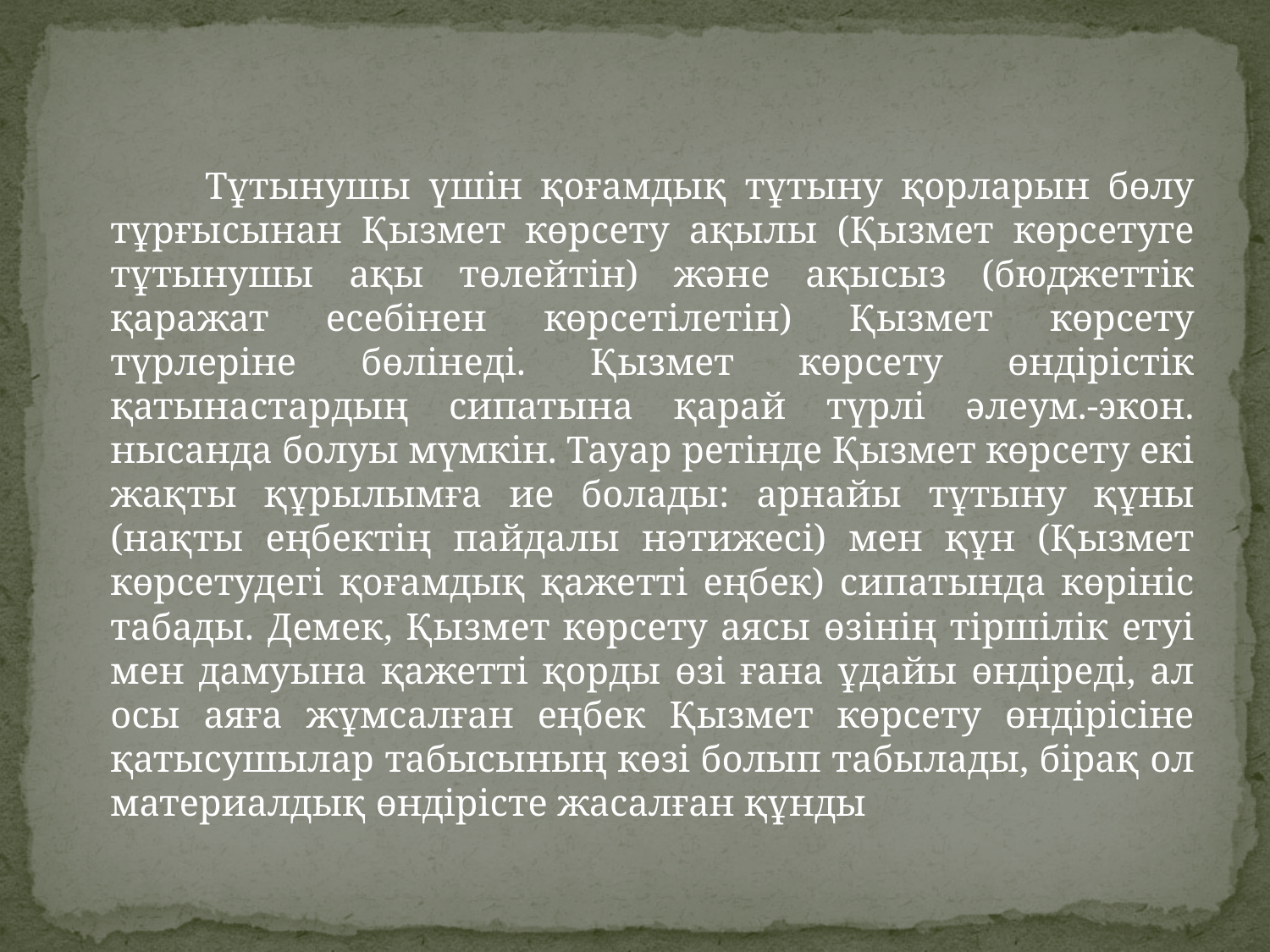

Тұтынушы үшін қоғамдық тұтыну қорларын бөлу тұрғысынан Қызмет көрсету ақылы (Қызмет көрсетуге тұтынушы ақы төлейтін) және ақысыз (бюджеттік қаражат есебінен көрсетілетін) Қызмет көрсету түрлеріне бөлінеді. Қызмет көрсету өндірістік қатынастардың сипатына қарай түрлі әлеум.-экон. нысанда болуы мүмкін. Тауар ретінде Қызмет көрсету екі жақты құрылымға ие болады: арнайы тұтыну құны (нақты еңбектің пайдалы нәтижесі) мен құн (Қызмет көрсетудегі қоғамдық қажетті еңбек) сипатында көрініс табады. Демек, Қызмет көрсету аясы өзінің тіршілік етуі мен дамуына қажетті қорды өзі ғана ұдайы өндіреді, ал осы аяға жұмсалған еңбек Қызмет көрсету өндірісіне қатысушылар табысының көзі болып табылады, бірақ ол материалдық өндірісте жасалған құнды